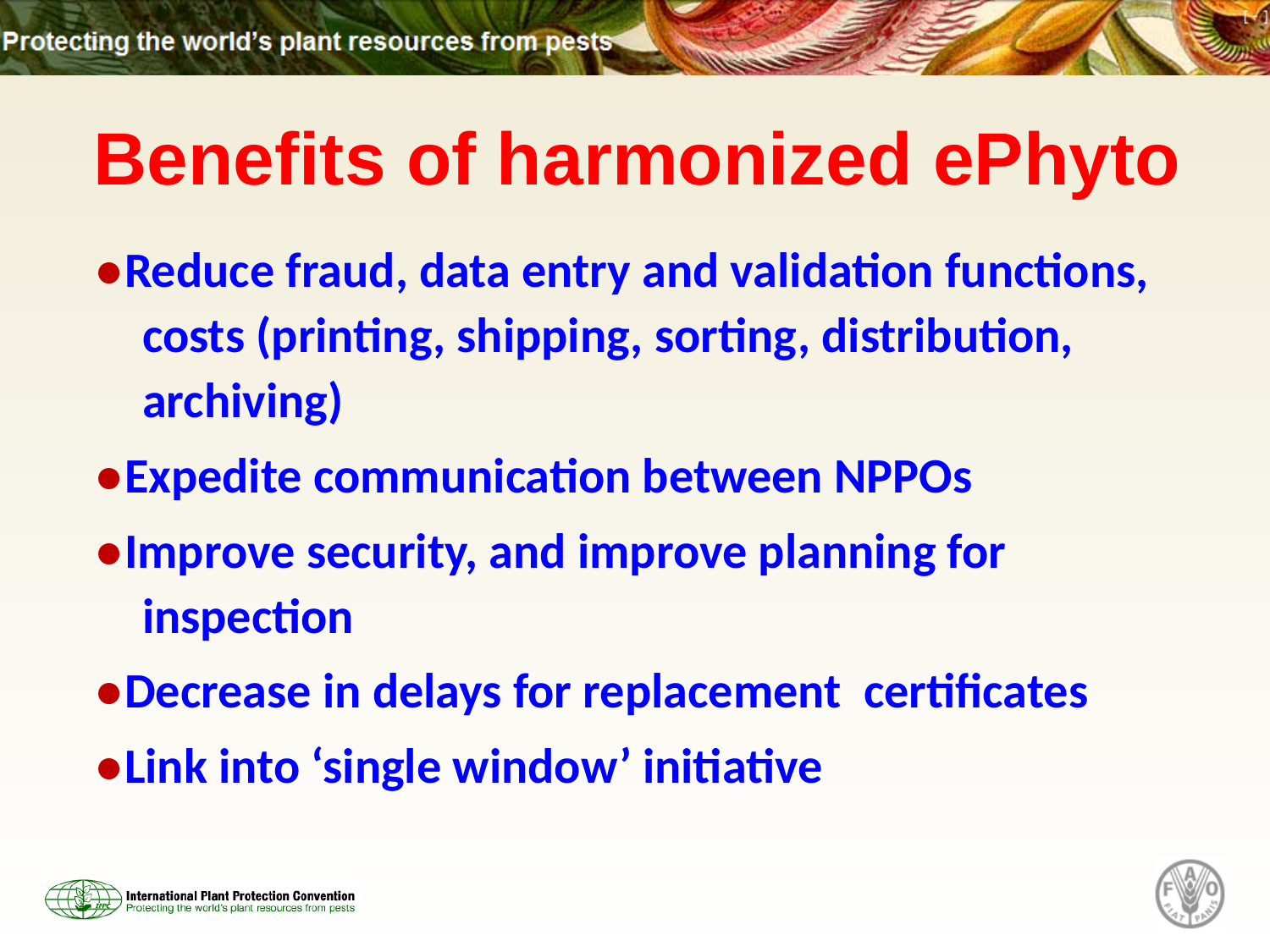

Benefits of harmonized ePhyto
●Reduce fraud, data entry and validation functions, costs (printing, shipping, sorting, distribution, archiving)
●Expedite communication between NPPOs
●Improve security, and improve planning for inspection
●Decrease in delays for replacement  certificates
●Link into ‘single window’ initiative